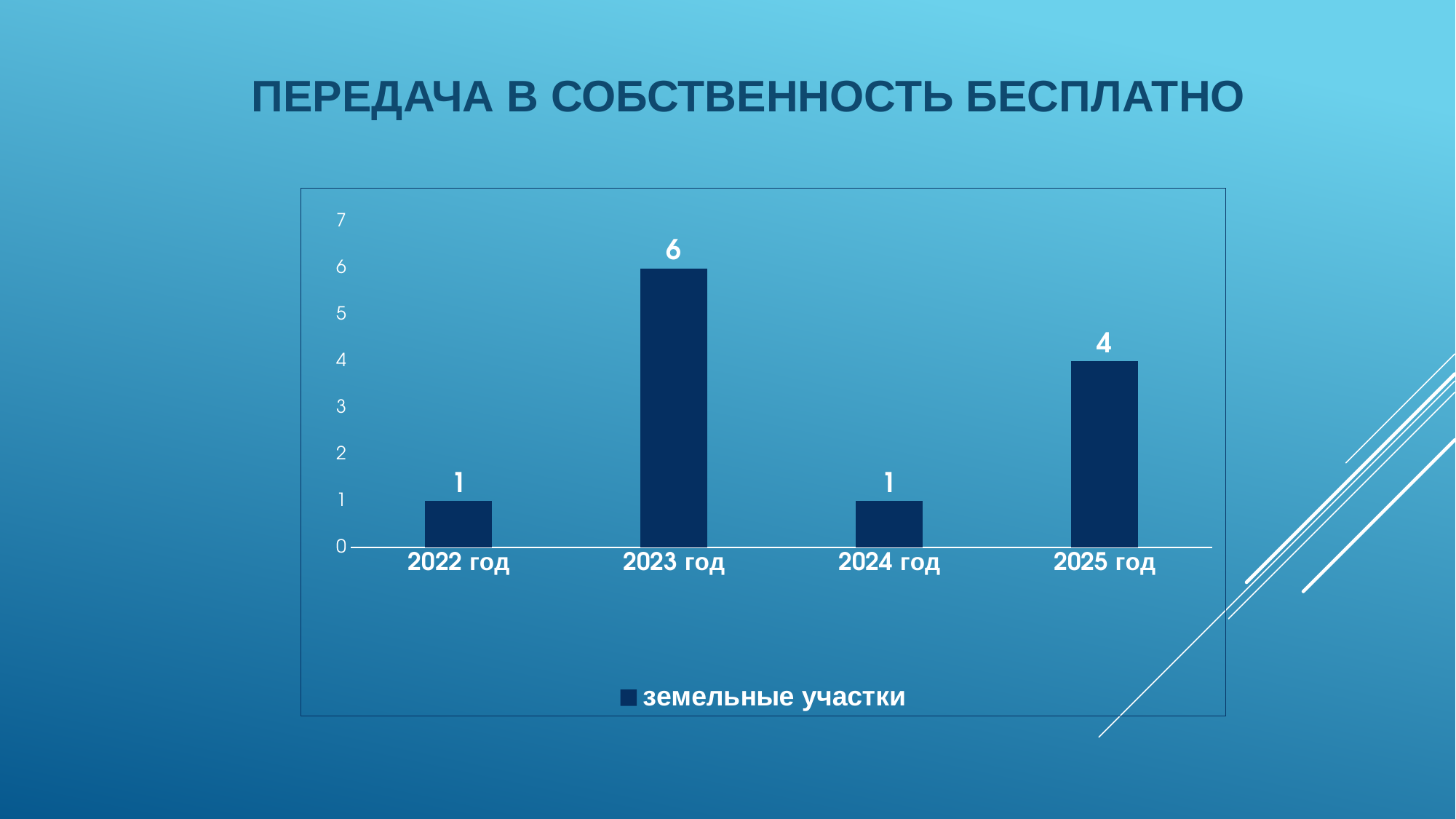

# Передача в собственность бесплатно

### Chart

| Category | земельные участки |
|---|---|
| 2022 год | 1.0 |
| 2023 год | 6.0 |
| 2024 год | 1.0 |
| 2025 год | 4.0 |